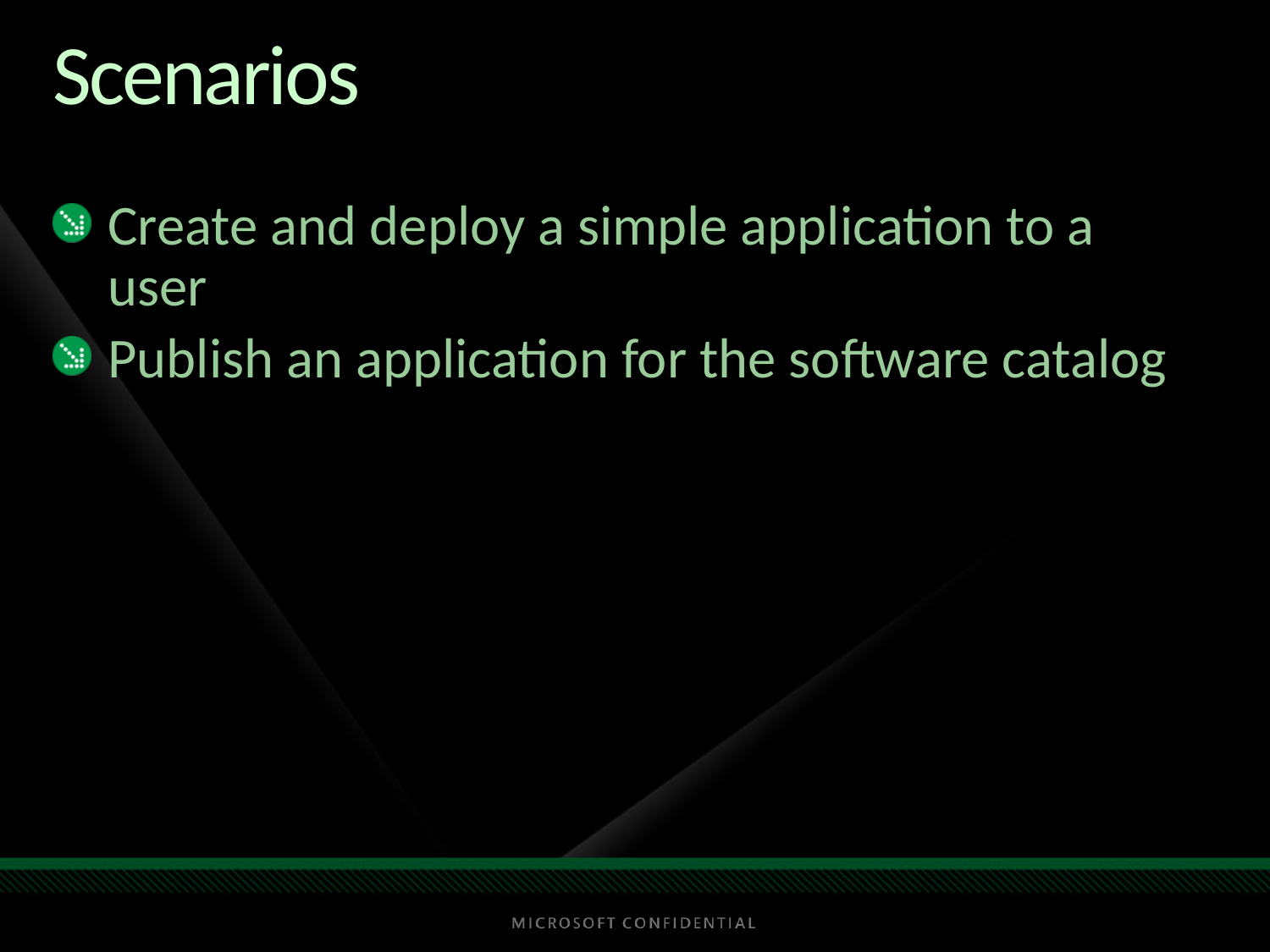

# Scenarios
Create and deploy a simple application to a user
Publish an application for the software catalog